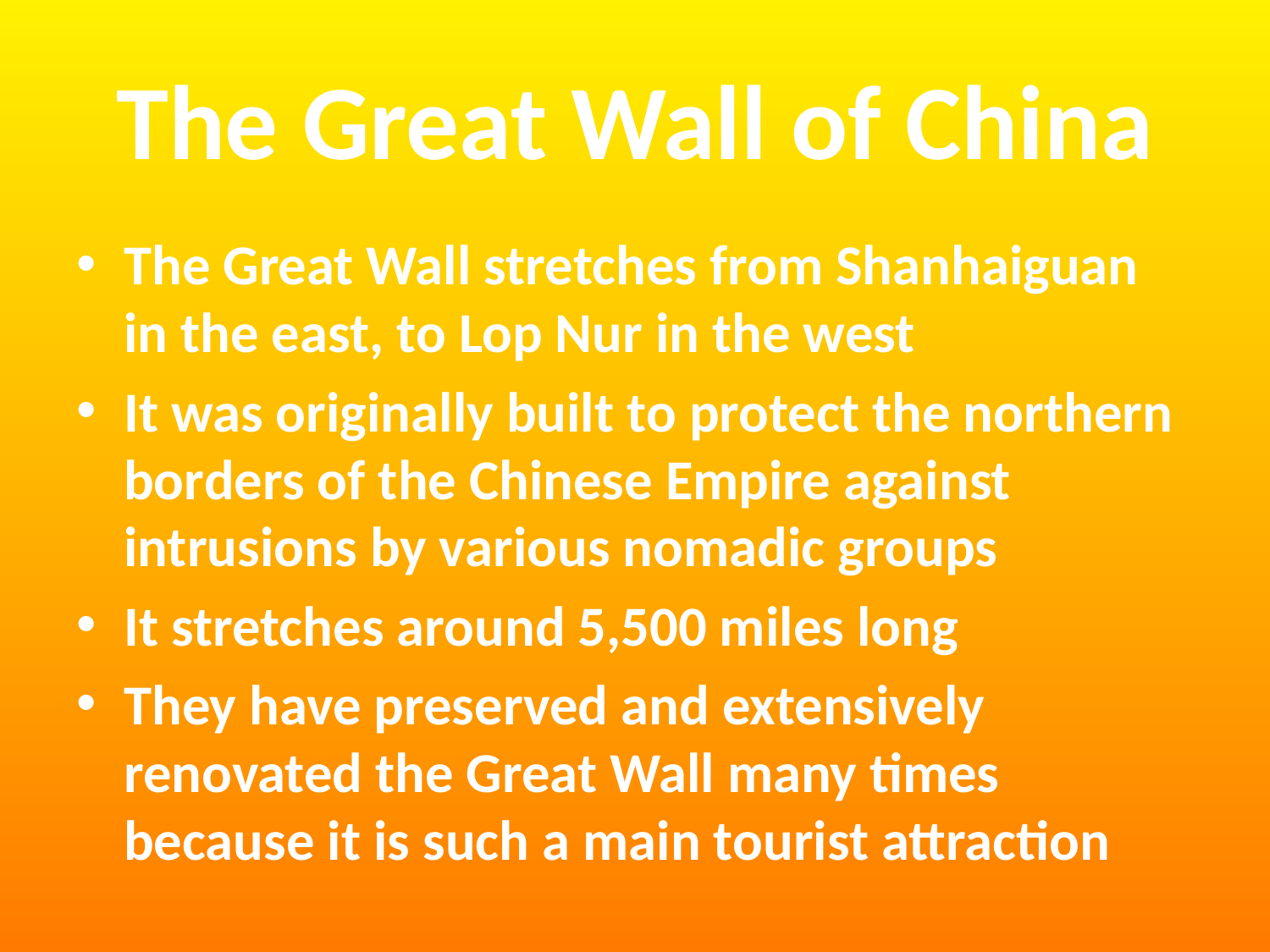

# The Great Wall of China
The Great Wall stretches from Shanhaiguan in the east, to Lop Nur in the west
It was originally built to protect the northern borders of the Chinese Empire against intrusions by various nomadic groups
It stretches around 5,500 miles long
They have preserved and extensively renovated the Great Wall many times because it is such a main tourist attraction